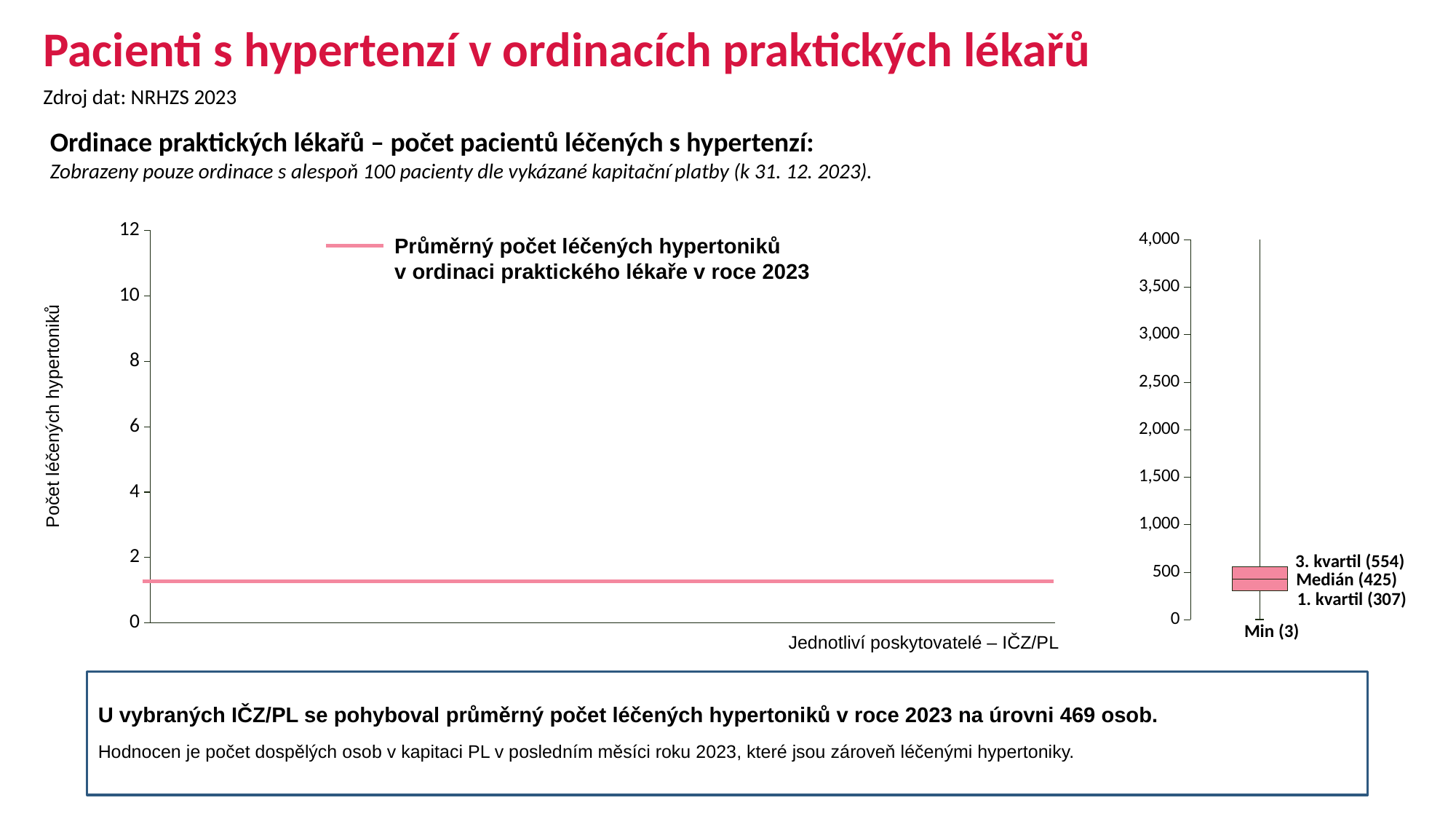

# Pacienti s hypertenzí v ordinacích praktických lékařů
Zdroj dat: NRHZS 2023
Ordinace praktických lékařů – počet pacientů léčených s hypertenzí:
Zobrazeny pouze ordinace s alespoň 100 pacienty dle vykázané kapitační platby (k 31. 12. 2023).

### Chart

| Category | Podíl léčených hypertoniků |
|---|---|

### Chart

| Category |  |  |  |  |  |
|---|---|---|---|---|---|
| Sloupec1 | 3.0 | 303.75 | 118.25 | 129.0 | 34000.0 |
Průměrný počet léčených hypertoniků
v ordinaci praktického lékaře v roce 2023
Počet léčených hypertoniků
3. kvartil (554)
Medián (425)
1. kvartil (307)
Min (3)
Jednotliví poskytovatelé – IČZ/PL
U vybraných IČZ/PL se pohyboval průměrný počet léčených hypertoniků v roce 2023 na úrovni 469 osob.
Hodnocen je počet dospělých osob v kapitaci PL v posledním měsíci roku 2023, které jsou zároveň léčenými hypertoniky.